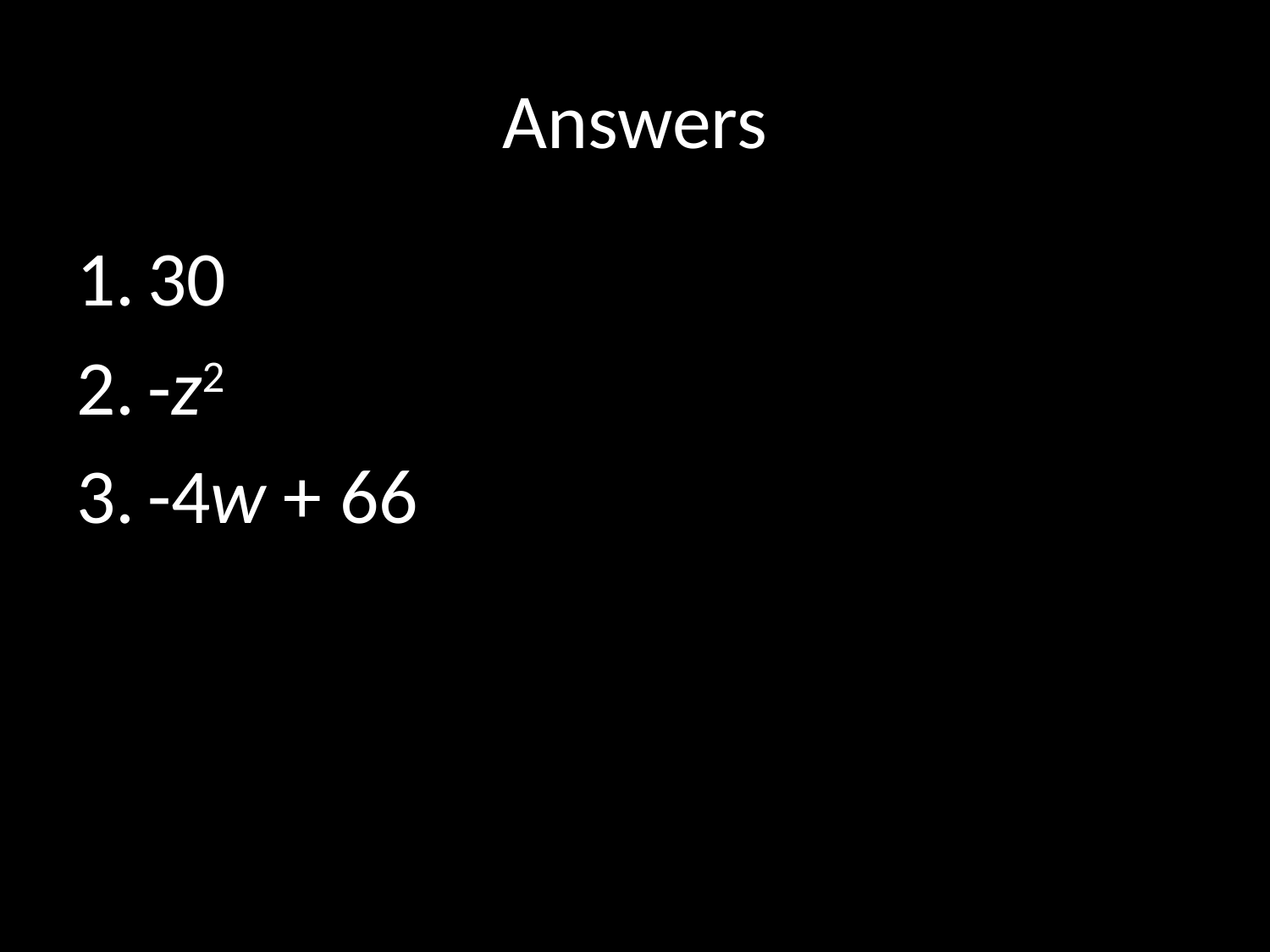

# Answers
30
-z2
-4w + 66